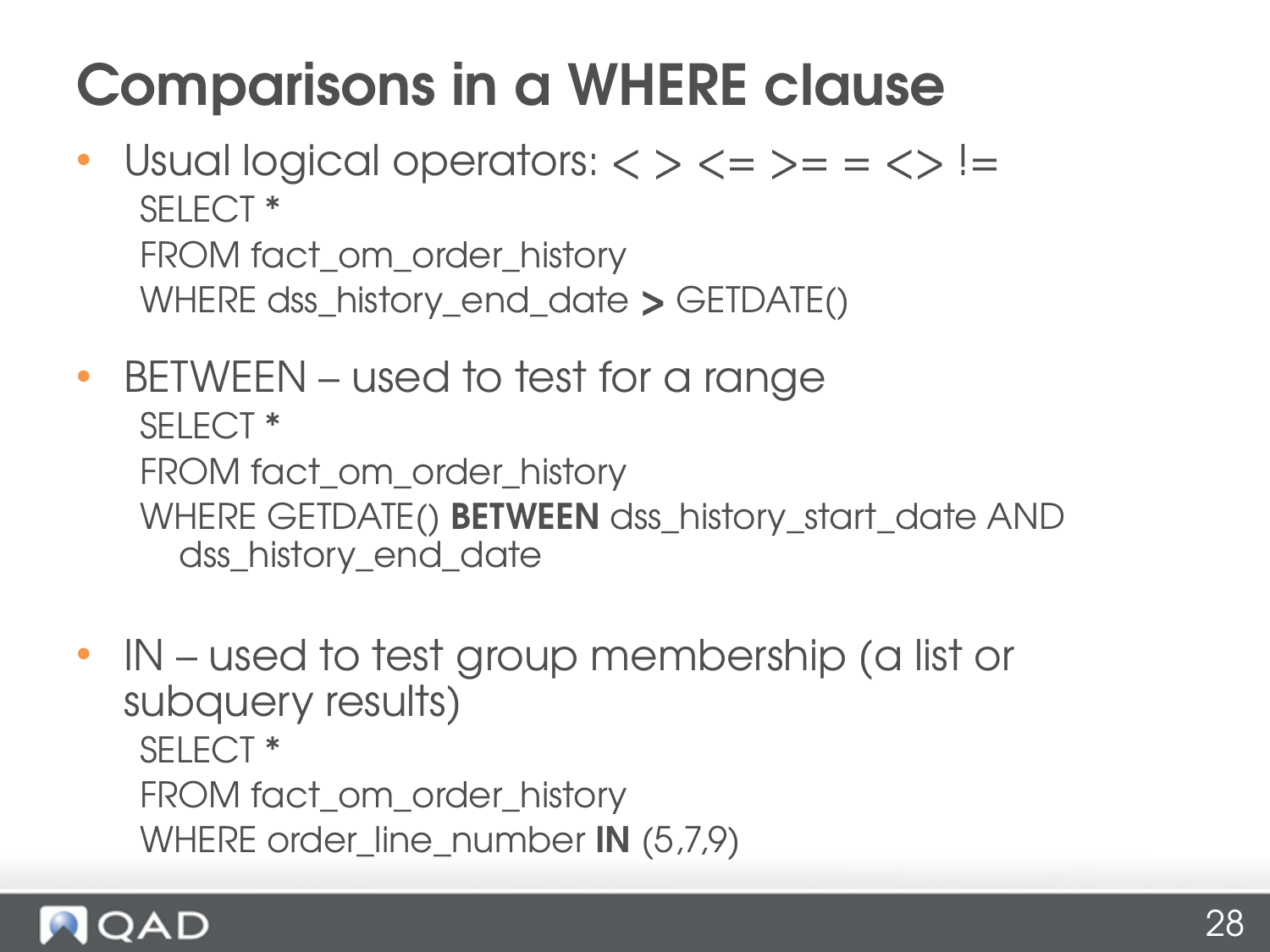

# Comparisons in a WHERE clause
Usual logical operators: < > <= >= = <> !=
SELECT *
FROM fact_om_order_history
WHERE dss_history_end_date > GETDATE()

BETWEEN – used to test for a range
SELECT *
FROM fact_om_order_history
WHERE GETDATE() BETWEEN dss_history_start_date AND dss_history_end_date

IN – used to test group membership (a list or subquery results)
SELECT *
FROM fact_om_order_history
WHERE order_line_number IN (5,7,9)
28